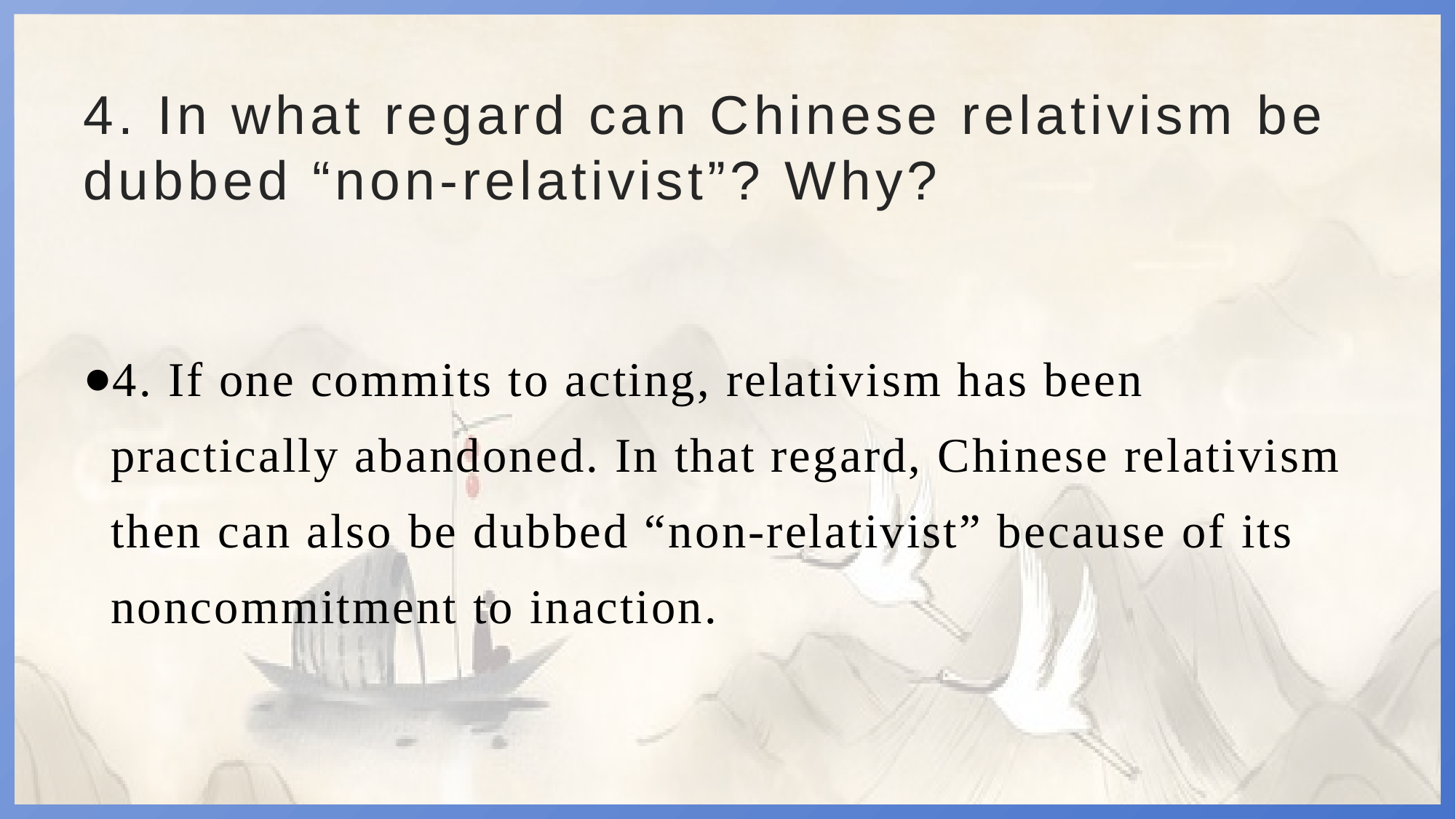

# 4. In what regard can Chinese relativism be dubbed “non-relativist”? Why?
4. If one commits to acting, relativism has been practically abandoned. In that regard, Chinese relativism then can also be dubbed “non-relativist” because of its noncommitment to inaction.